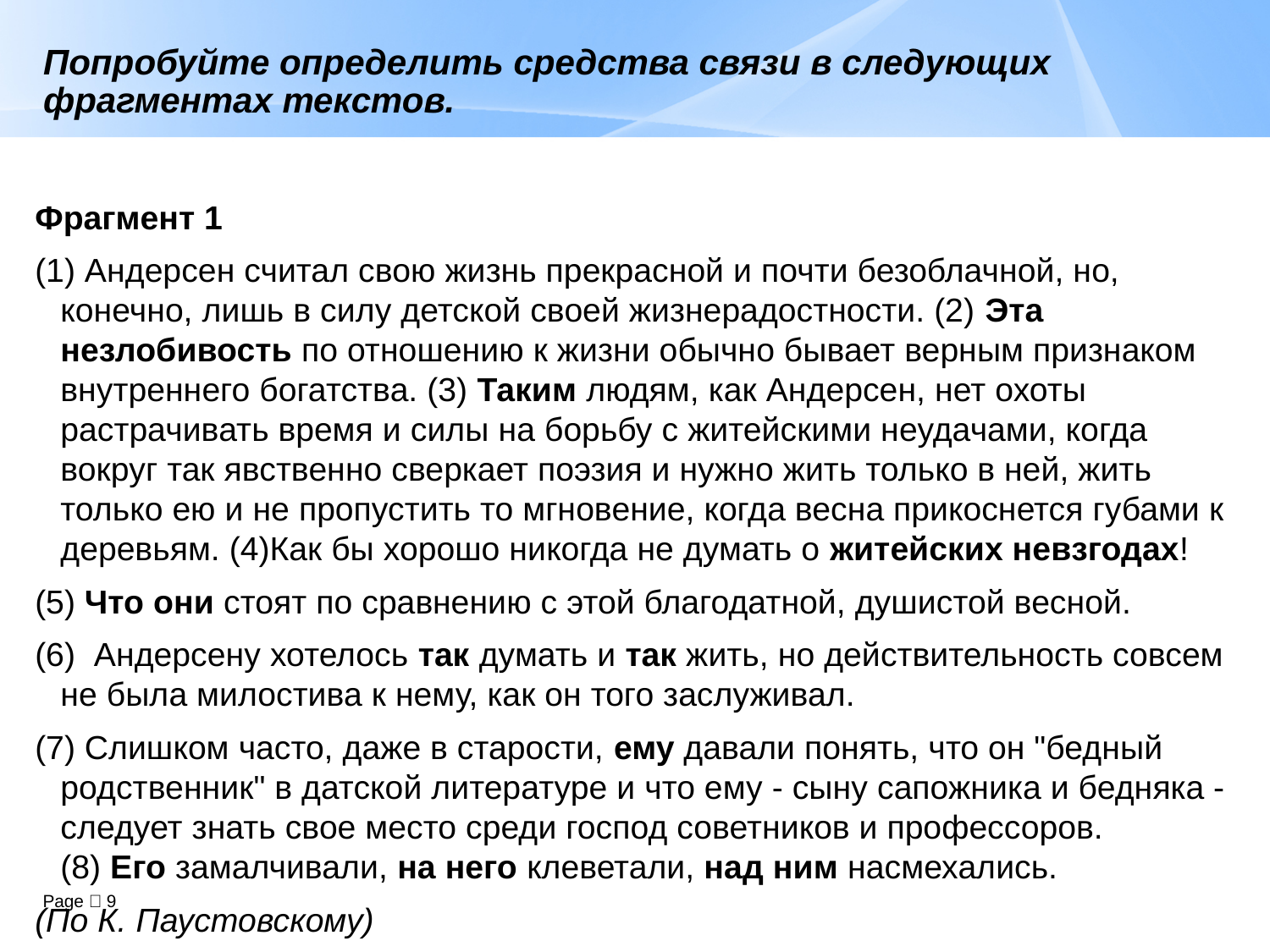

# Попробуйте определить средства связи в следующих фрагментах текстов.
Фрагмент 1
(1) Андерсен считал свою жизнь прекрасной и почти безоблачной, но, конечно, лишь в силу детской своей жизнерадостности. (2) Эта незлобивость по отношению к жизни обычно бывает верным признаком внутреннего богатства. (3) Таким людям, как Андерсен, нет охоты растрачивать время и силы на борьбу с житейскими неудачами, когда вокруг так явственно сверкает поэзия и нужно жить только в ней, жить только ею и не пропустить то мгновение, когда весна прикоснется губами к деревьям. (4)Как бы хорошо никогда не думать о житейских невзгодах!
(5) Что они стоят по сравнению с этой благодатной, душистой весной.
(6)  Андерсену хотелось так думать и так жить, но действительность совсем не была милостива к нему, как он того заслуживал.
(7) Слишком часто, даже в старости, ему давали понять, что он "бедный родственник" в датской литературе и что ему - сыну сапожника и бедняка - следует знать свое место среди господ советников и профессоров. (8) Его замалчивали, на него клеветали, над ним насмехались.
(По К. Паустовскому)